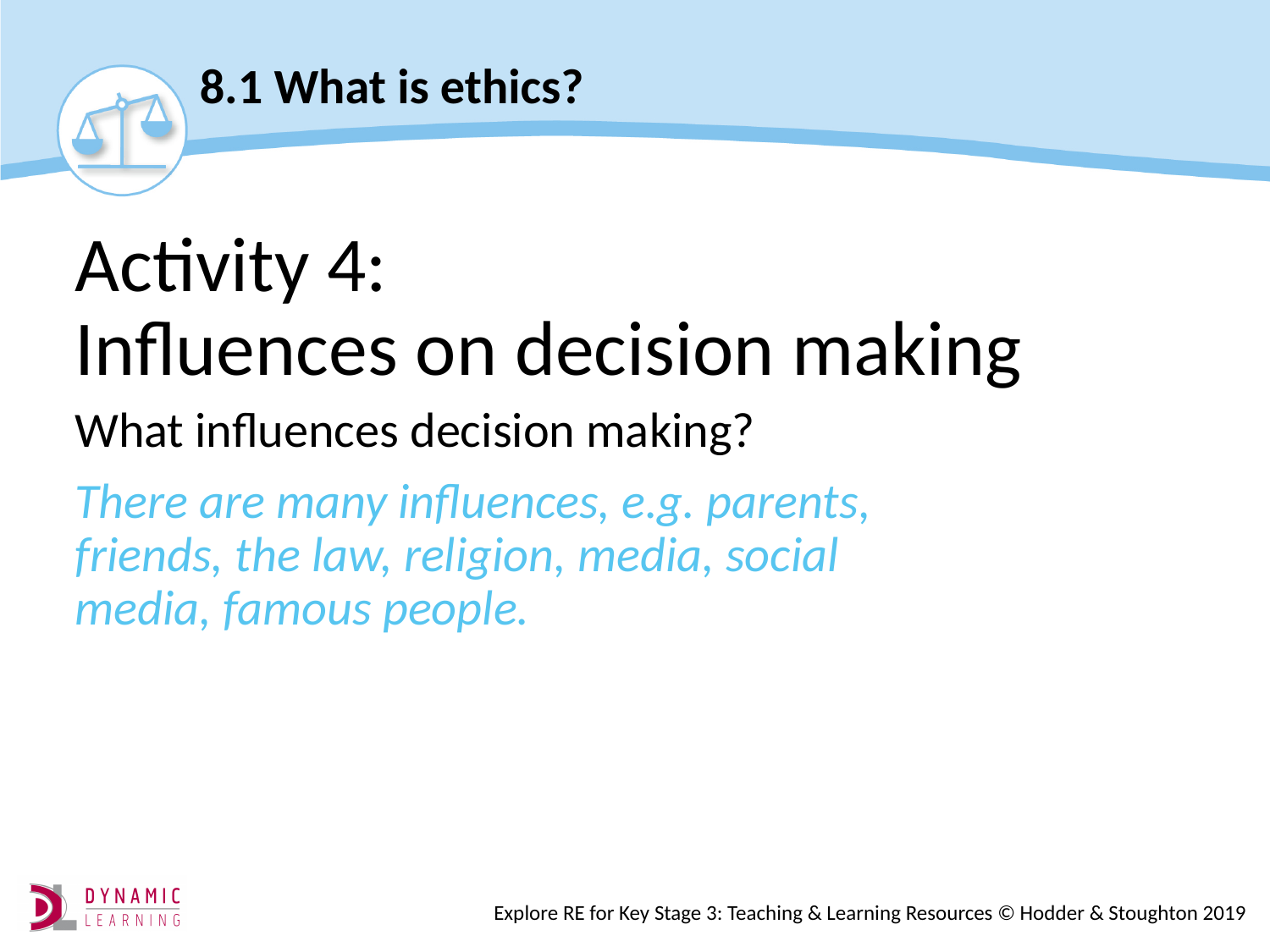

# Activity 4: Influences on decision making
What influences decision making?
There are many influences, e.g. parents, friends, the law, religion, media, social media, famous people.